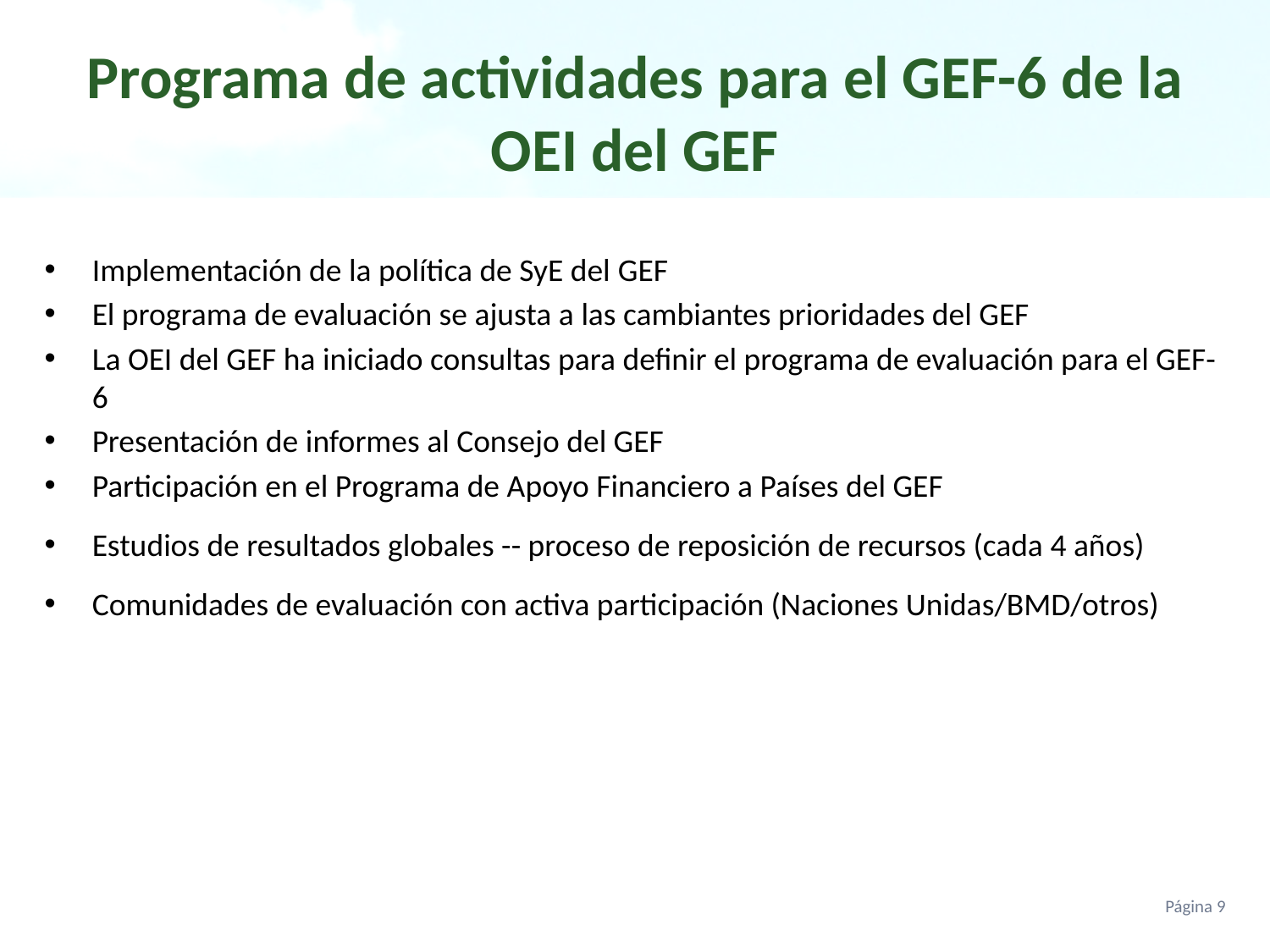

# Programa de actividades para el GEF-6 de la OEI del GEF
Implementación de la política de SyE del GEF
El programa de evaluación se ajusta a las cambiantes prioridades del GEF
La OEI del GEF ha iniciado consultas para definir el programa de evaluación para el GEF-6
Presentación de informes al Consejo del GEF
Participación en el Programa de Apoyo Financiero a Países del GEF
Estudios de resultados globales -- proceso de reposición de recursos (cada 4 años)
Comunidades de evaluación con activa participación (Naciones Unidas/BMD/otros)